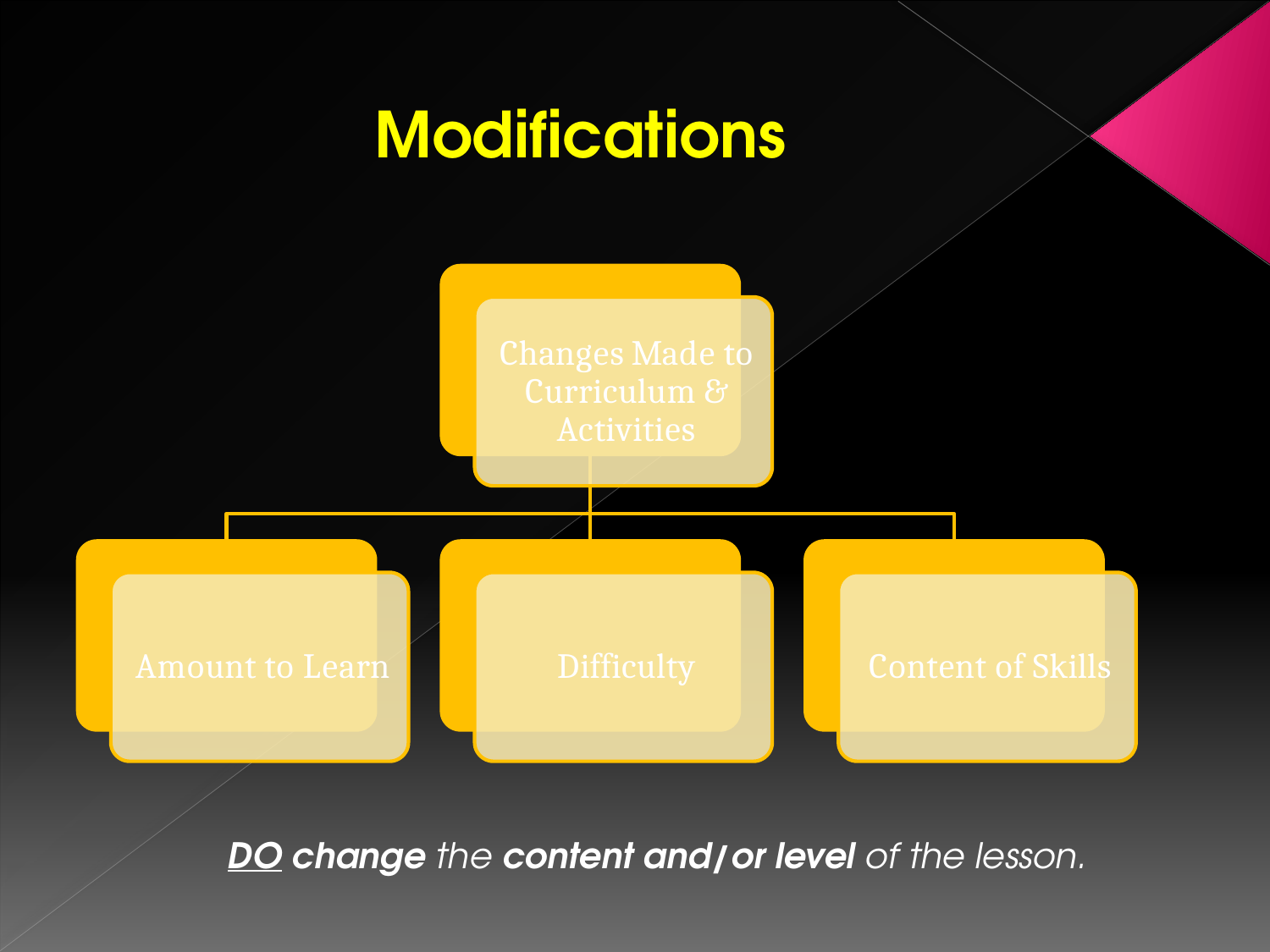

# Modifications
Changes Made to
Curriculum & Activities
Amount to Learn
Difficulty
Content of Skills
DO change the content and/or level of the lesson.